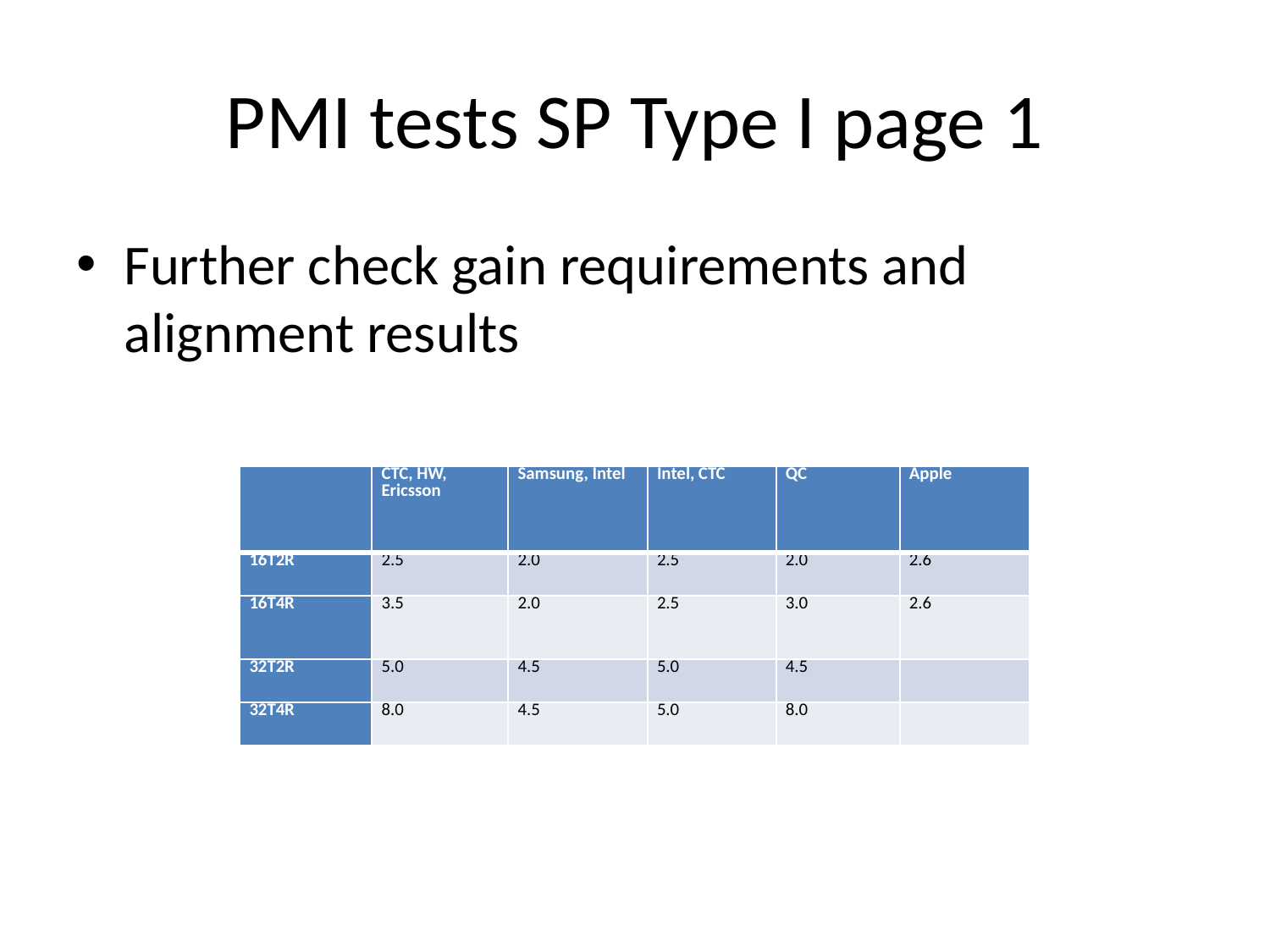

# PMI tests SP Type I page 1
Further check gain requirements and alignment results
|  | CTC, HW, Ericsson | Samsung, Intel | Intel, CTC | QC | Apple |
| --- | --- | --- | --- | --- | --- |
| 16T2R | 2.5 | 2.0 | 2.5 | 2.0 | 2.6 |
| 16T4R | 3.5 | 2.0 | 2.5 | 3.0 | 2.6 |
| 32T2R | 5.0 | 4.5 | 5.0 | 4.5 |  |
| 32T4R | 8.0 | 4.5 | 5.0 | 8.0 |  |